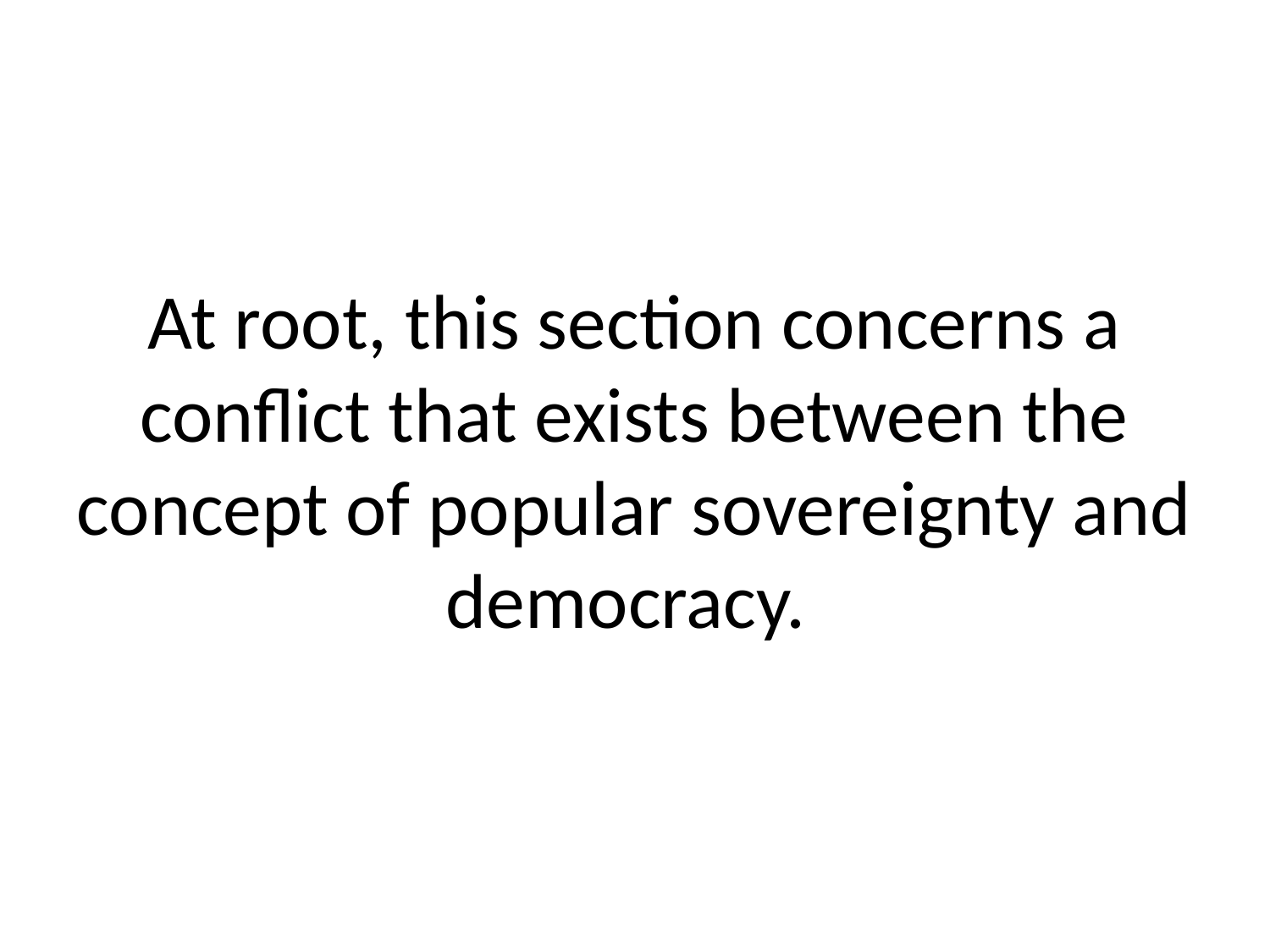

# At root, this section concerns a conflict that exists between the concept of popular sovereignty and democracy.